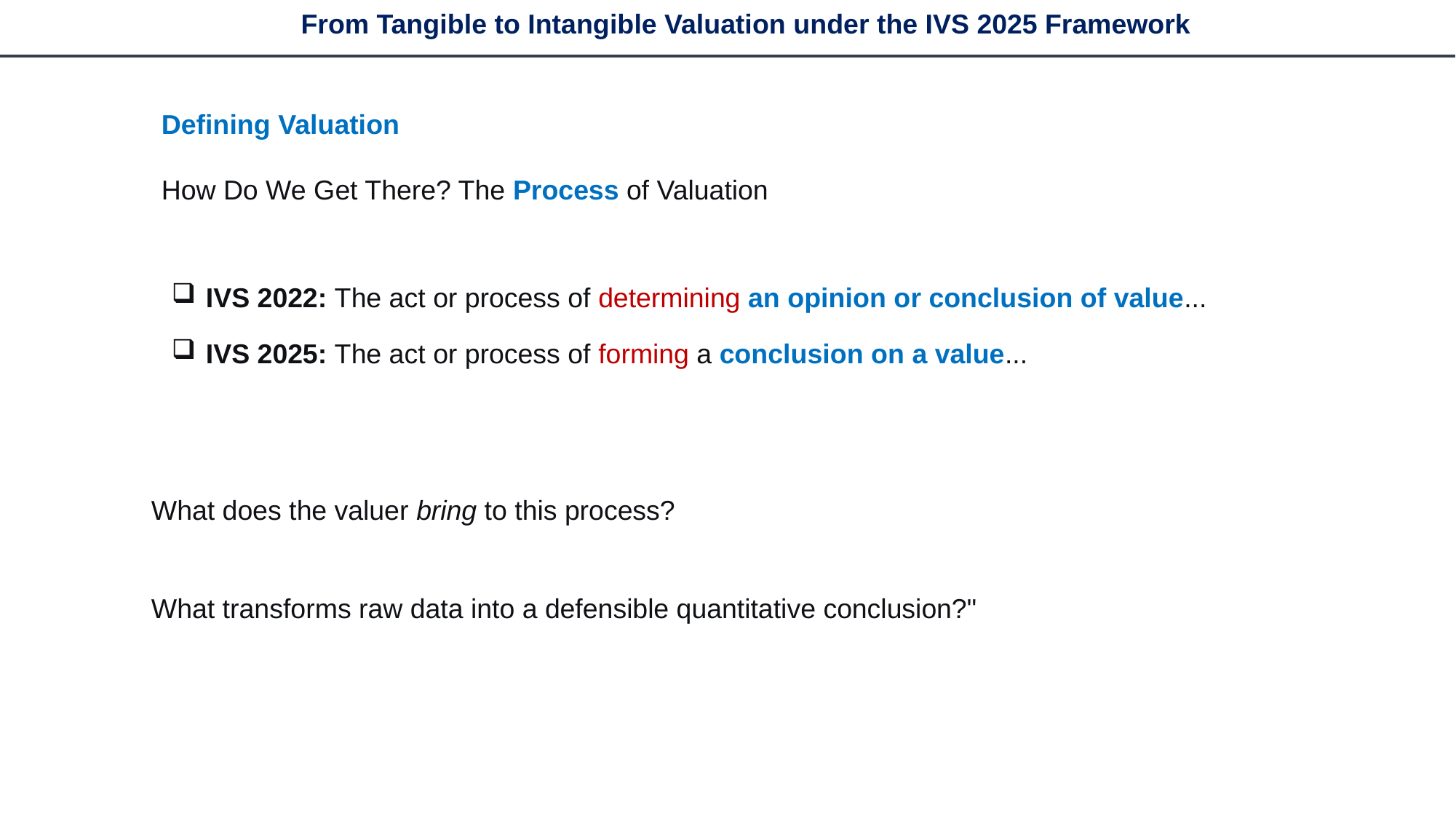

From Tangible to Intangible Valuation under the IVS 2025 Framework
Defining Valuation

How Do We Get There? The Process of Valuation
IVS 2022: The act or process of determining an opinion or conclusion of value...
IVS 2025: The act or process of forming a conclusion on a value...
What does the valuer bring to this process?

What transforms raw data into a defensible quantitative conclusion?"